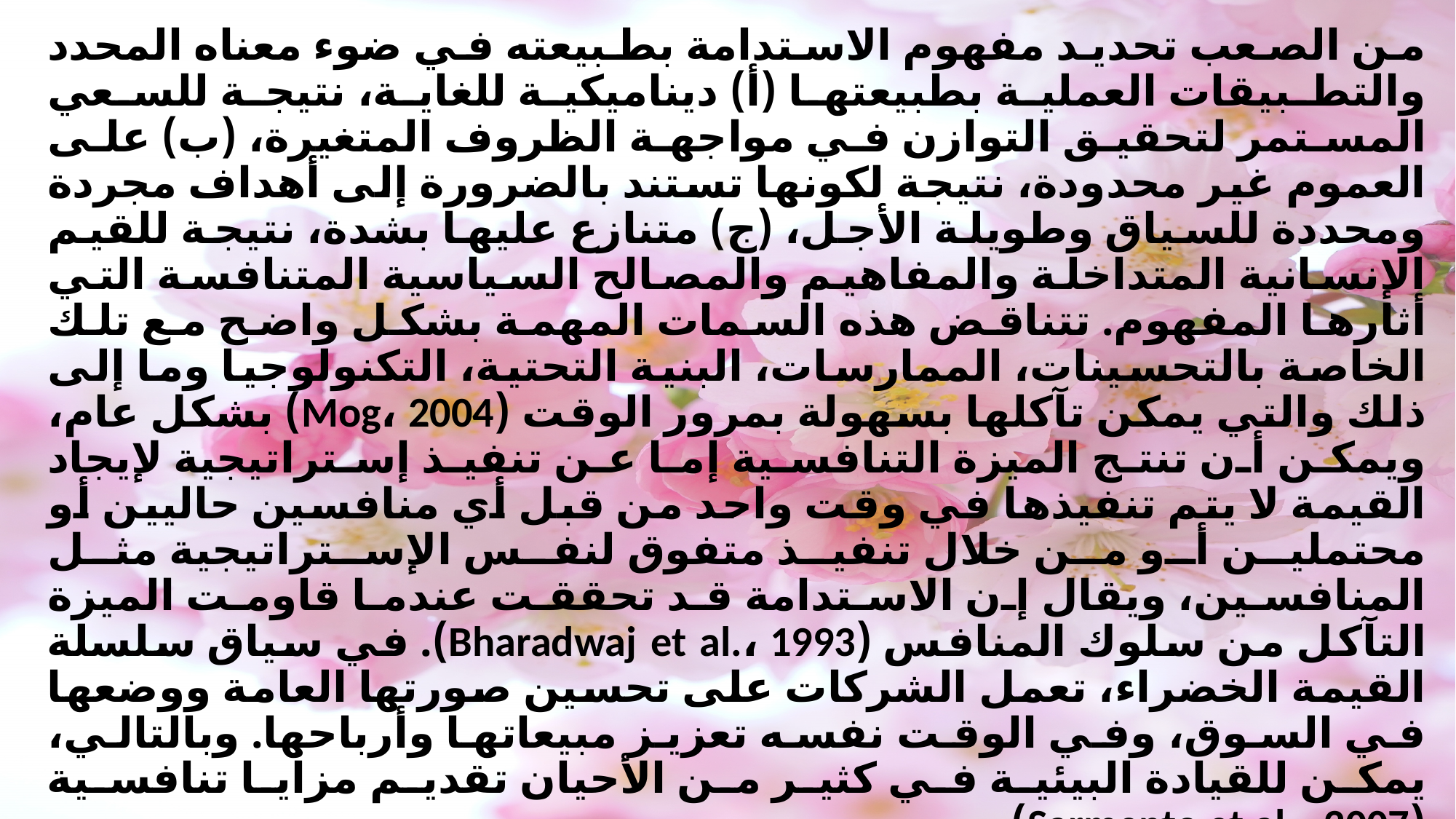

من الصعب تحديد مفهوم الاستدامة بطبيعته في ضوء معناه المحدد والتطبيقات العملية بطبيعتها (أ) ديناميكية للغاية، نتيجة للسعي المستمر لتحقيق التوازن في مواجهة الظروف المتغيرة، (ب) على العموم غير محدودة، نتيجة لكونها تستند بالضرورة إلى أهداف مجردة ومحددة للسياق وطويلة الأجل، (ج) متنازع عليها بشدة، نتيجة للقيم الإنسانية المتداخلة والمفاهيم والمصالح السياسية المتنافسة التي أثارها المفهوم. تتناقض هذه السمات المهمة بشكل واضح مع تلك الخاصة بالتحسينات، الممارسات، البنية التحتية، التكنولوجيا وما إلى ذلك والتي يمكن تآكلها بسهولة بمرور الوقت (Mog، 2004) بشكل عام، ويمكن أن تنتج الميزة التنافسية إما عن تنفيذ إستراتيجية لإيجاد القيمة لا يتم تنفيذها في وقت واحد من قبل أي منافسين حاليين أو محتملين أو من خلال تنفيذ متفوق لنفس الإستراتيجية مثل المنافسين، ويقال إن الاستدامة قد تحققت عندما قاومت الميزة التآكل من سلوك المنافس (Bharadwaj et al.، 1993). في سياق سلسلة القيمة الخضراء، تعمل الشركات على تحسين صورتها العامة ووضعها في السوق، وفي الوقت نفسه تعزيز مبيعاتها وأرباحها. وبالتالي، يمكن للقيادة البيئية في كثير من الأحيان تقديم مزايا تنافسية (Sarmento et al.، 2007).